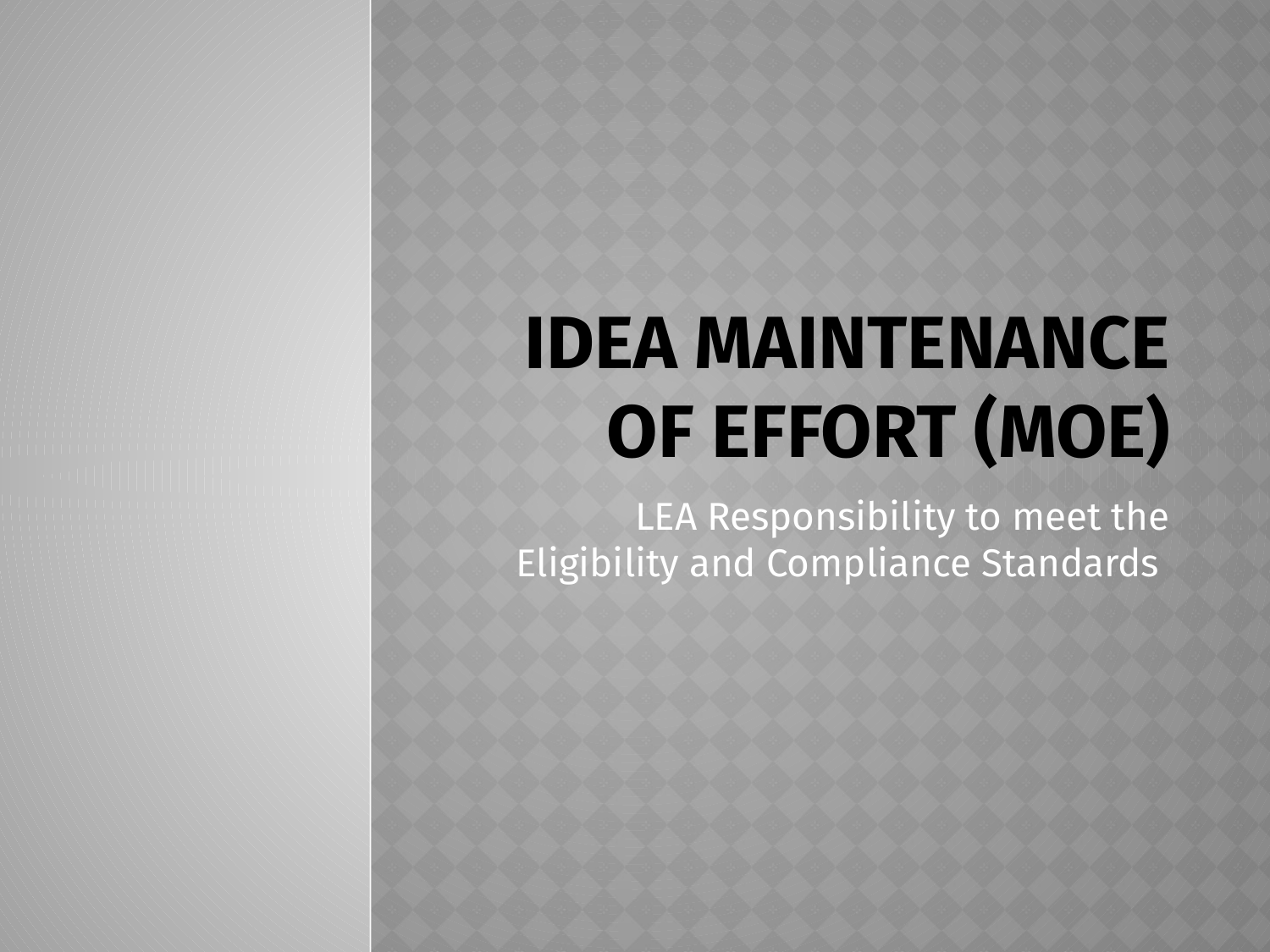

# IDEA Maintenance of effort (MOE)
LEA Responsibility to meet the Eligibility and Compliance Standards